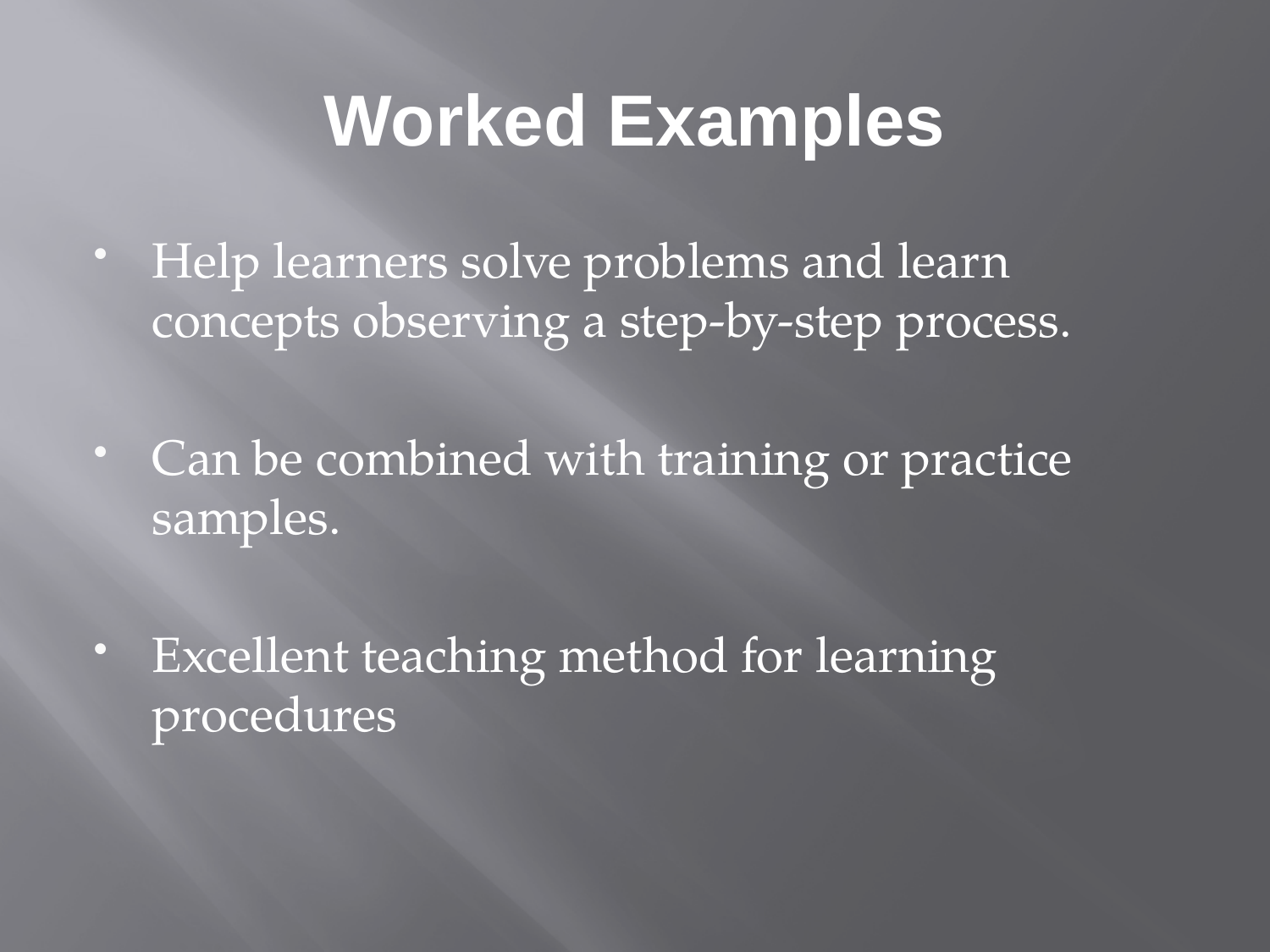

# Worked Examples
Help learners solve problems and learn concepts observing a step-by-step process.

Can be combined with training or practice samples.

Excellent teaching method for learning procedures